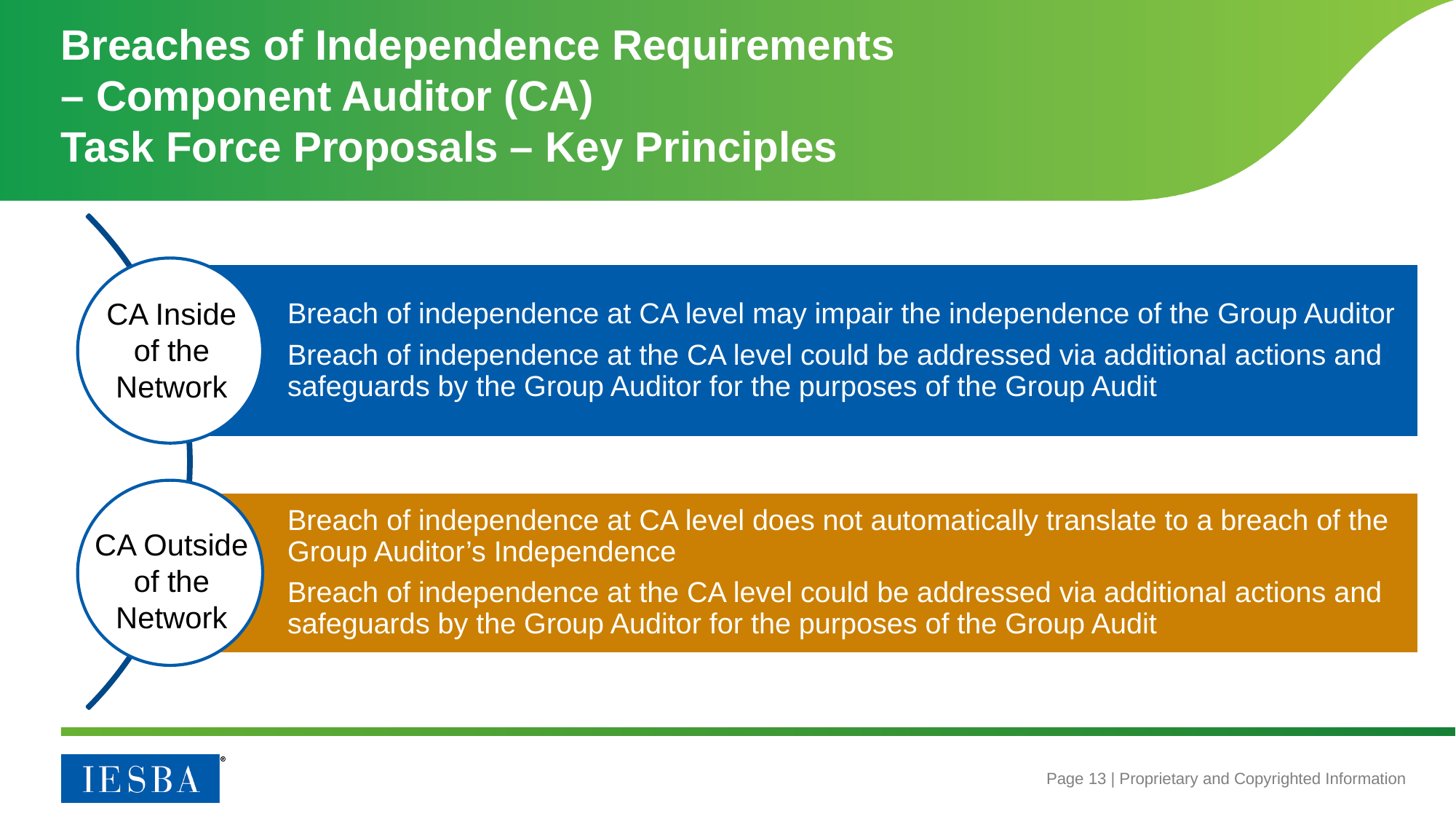

# Breaches of Independence Requirements – Component Auditor (CA) Task Force Proposals – Key Principles
Breach of independence at CA level may impair the independence of the Group Auditor
Breach of independence at the CA level could be addressed via additional actions and safeguards by the Group Auditor for the purposes of the Group Audit
Breach of independence at CA level does not automatically translate to a breach of the Group Auditor’s Independence
Breach of independence at the CA level could be addressed via additional actions and safeguards by the Group Auditor for the purposes of the Group Audit
CA Inside of the Network
CA Outside of the Network